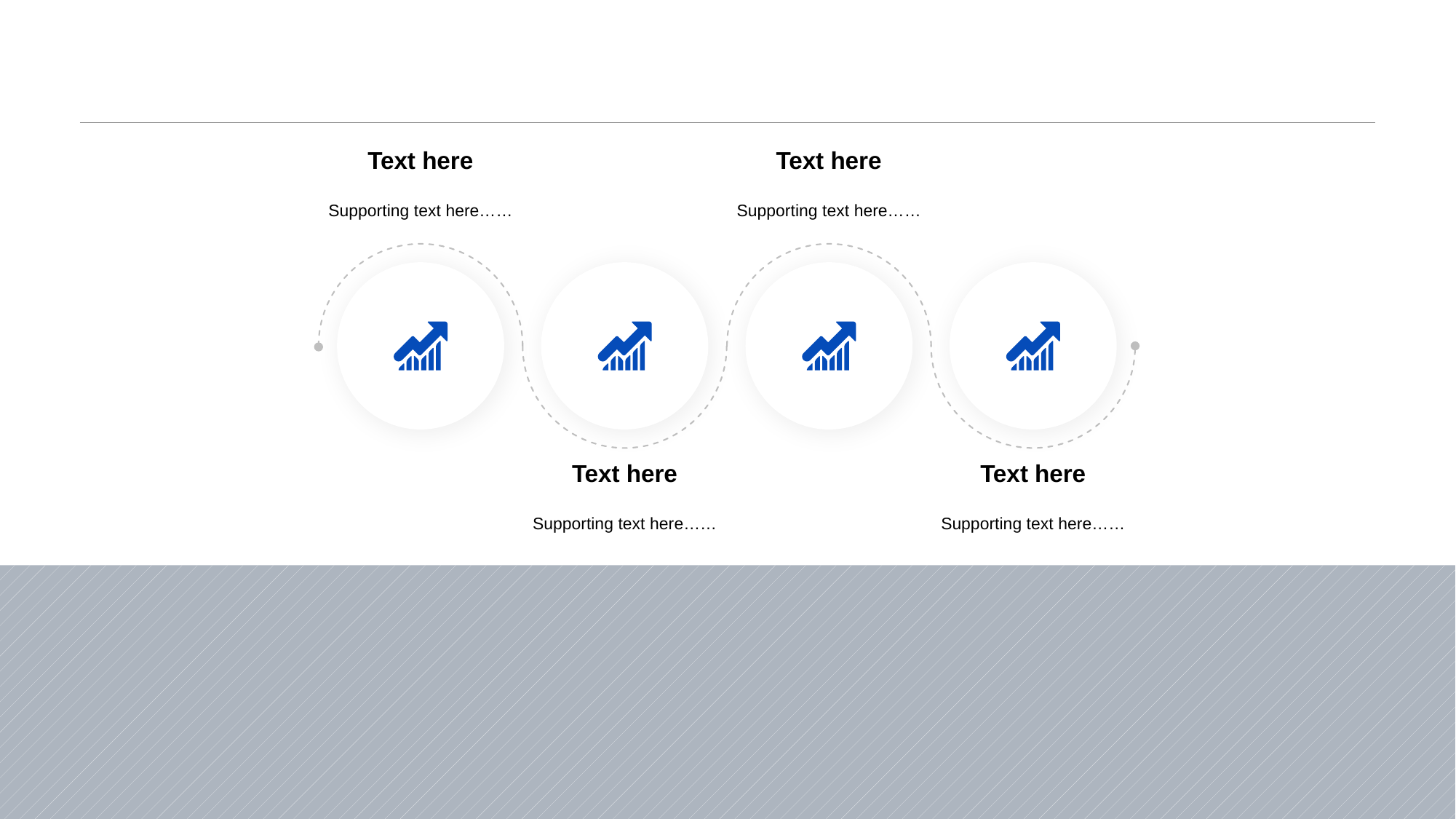

#
Text here
Supporting text here……
Text here
Supporting text here……

Text here
Supporting text here……
Text here
Supporting text here……

www.islide.cc
36